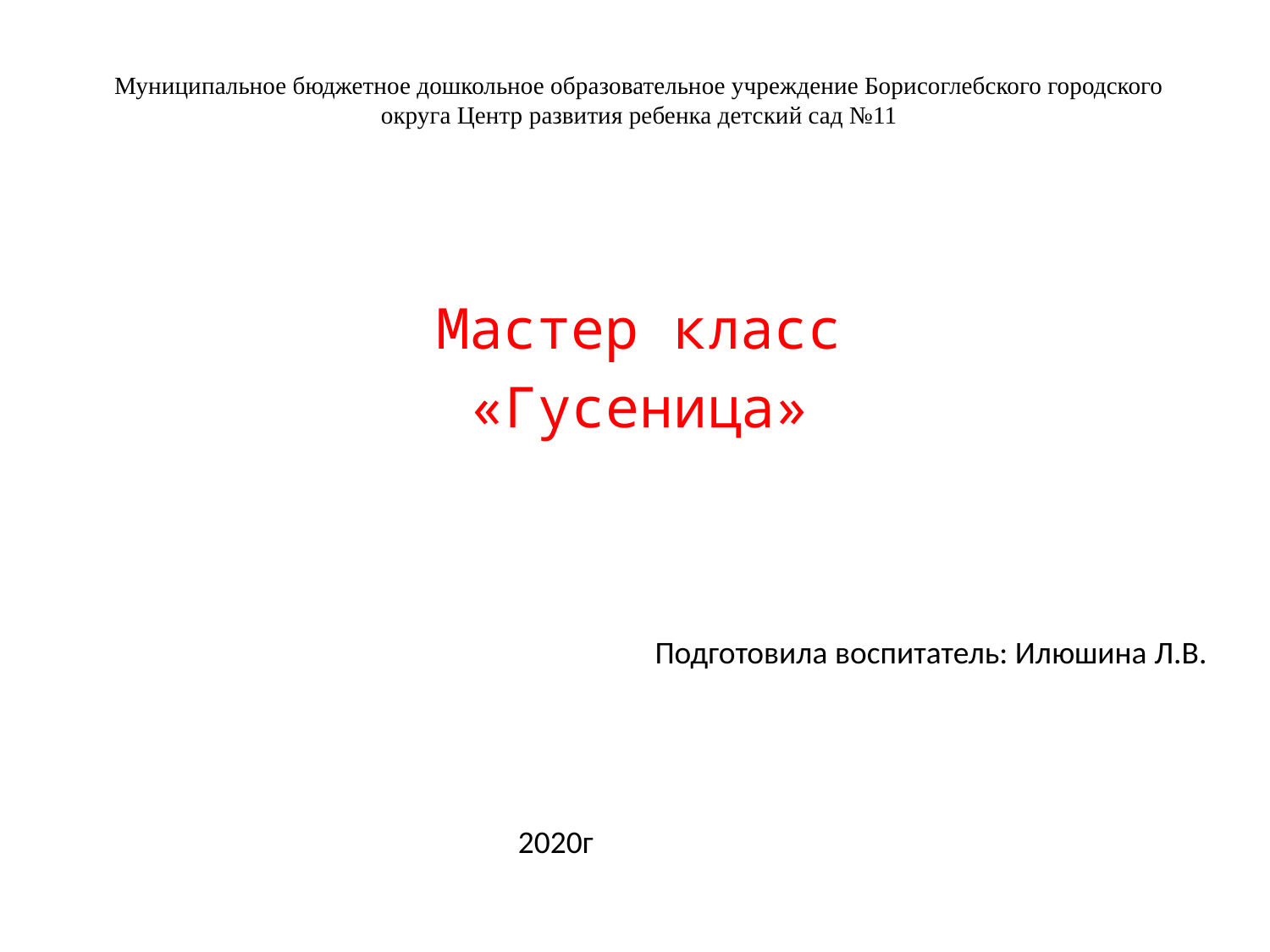

# Муниципальное бюджетное дошкольное образовательное учреждение Борисоглебского городского округа Центр развития ребенка детский сад №11
Мастер класс
«Гусеница»

Подготовила воспитатель: Илюшина Л.В.
2020г